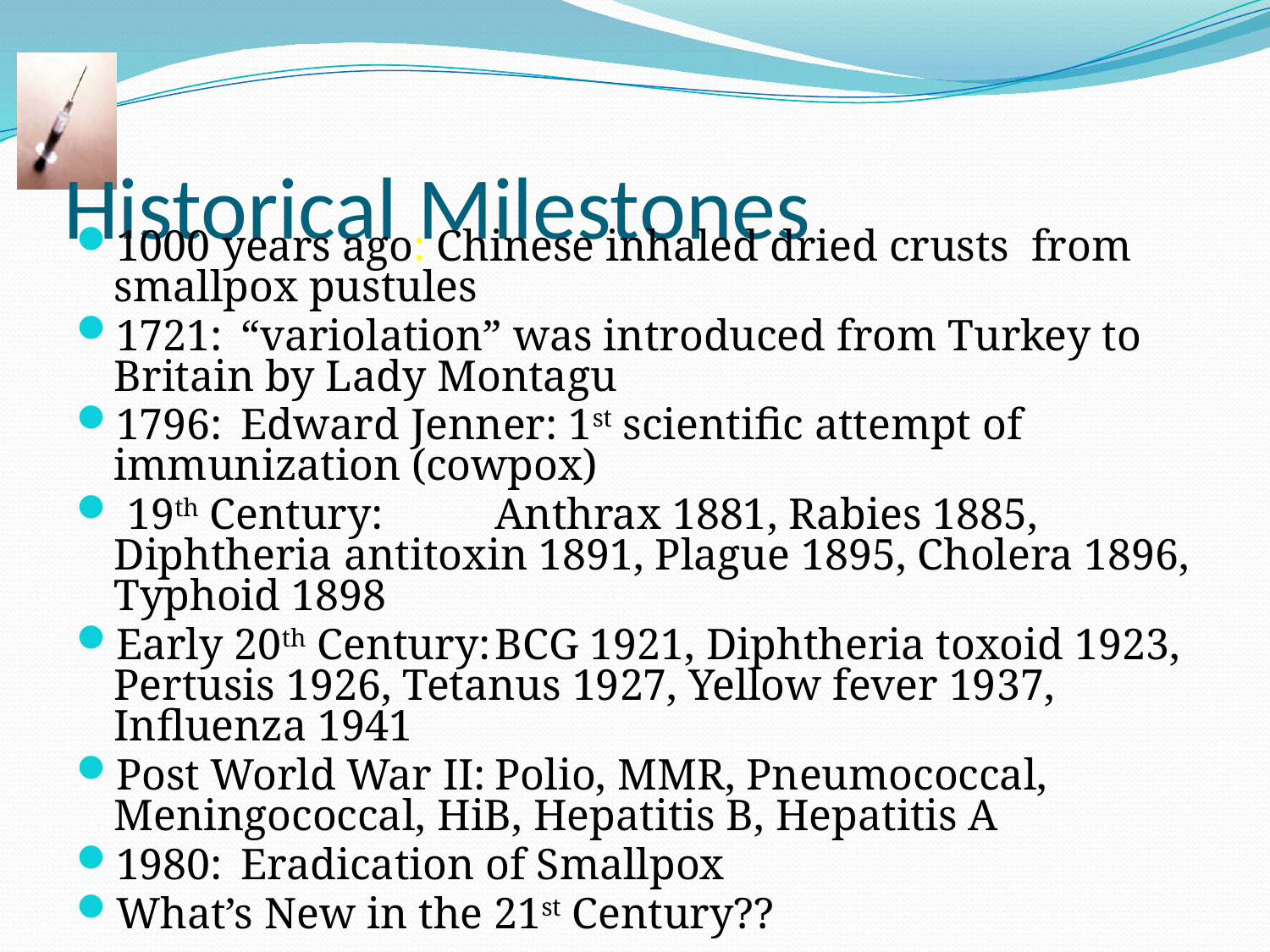

# Historical Milestones
1000 years ago: Chinese inhaled dried crusts  from smallpox pustules
1721:	“variolation” was introduced from Turkey to Britain by Lady Montagu
1796:	Edward Jenner: 1st scientific attempt of immunization (cowpox)
 19th Century:	Anthrax 1881, Rabies 1885, Diphtheria antitoxin 1891, Plague 1895, Cholera 1896, Typhoid 1898
Early 20th Century:	BCG 1921, Diphtheria toxoid 1923, Pertusis 1926, Tetanus 1927, Yellow fever 1937, Influenza 1941
Post World War II:	Polio, MMR, Pneumococcal, Meningococcal, HiB, Hepatitis B, Hepatitis A
1980:	Eradication of Smallpox
What’s New in the 21st Century??